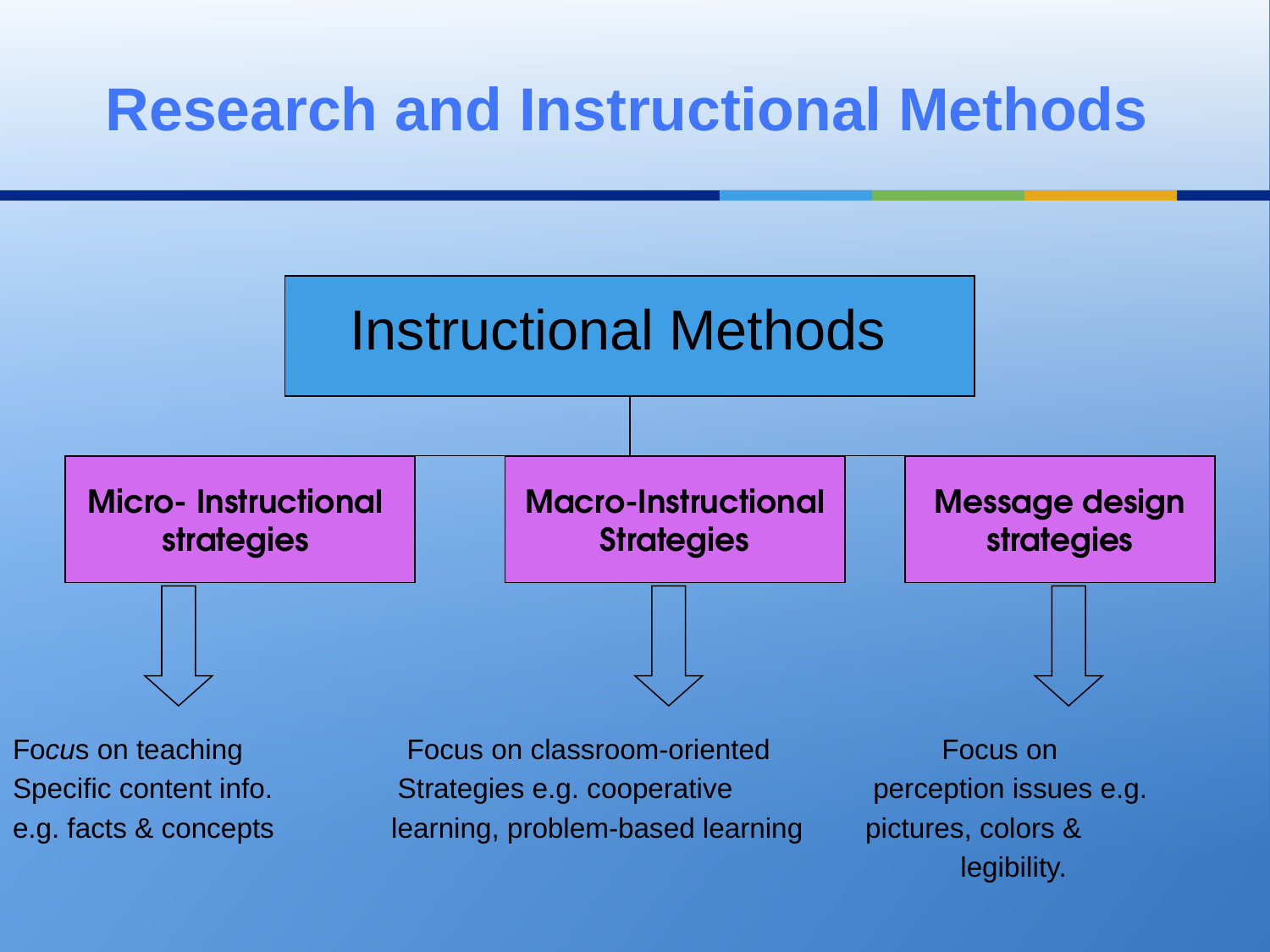

# Research and Instructional Methods

Focus on teaching                     Focus on classroom-oriented                      Focus on
Specific content info.                Strategies e.g. cooperative                  perception issues e.g.
e.g. facts & concepts               learning, problem-based learning        pictures, colors &
                                                                                                                         legibility.
Research Methods
Instructional Methods
Micro- Instructional
strategies
Macro-Instructional
 Strategies
Message design
 strategies